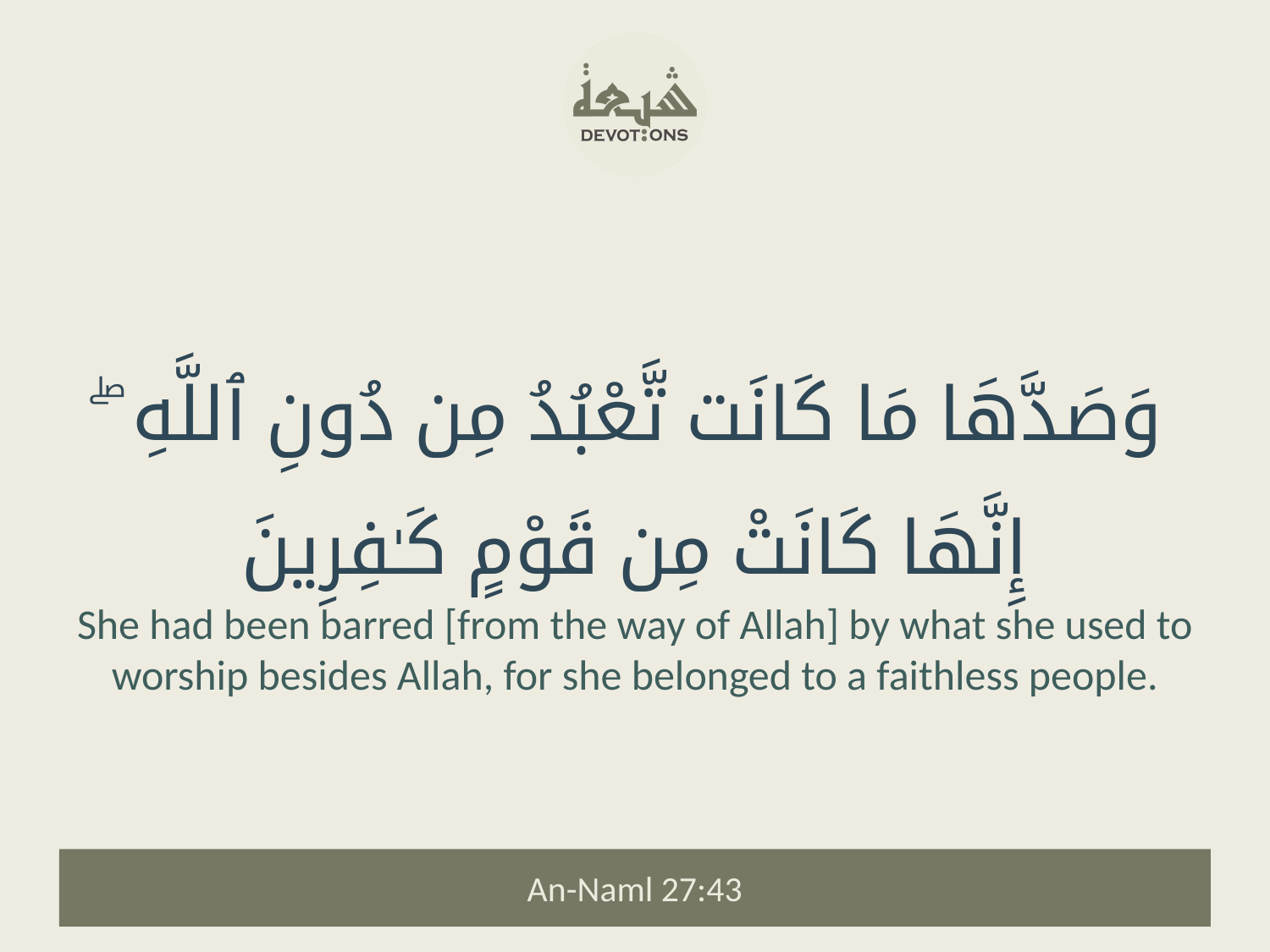

وَصَدَّهَا مَا كَانَت تَّعْبُدُ مِن دُونِ ٱللَّهِ ۖ إِنَّهَا كَانَتْ مِن قَوْمٍ كَـٰفِرِينَ
She had been barred [from the way of Allah] by what she used to worship besides Allah, for she belonged to a faithless people.
An-Naml 27:43